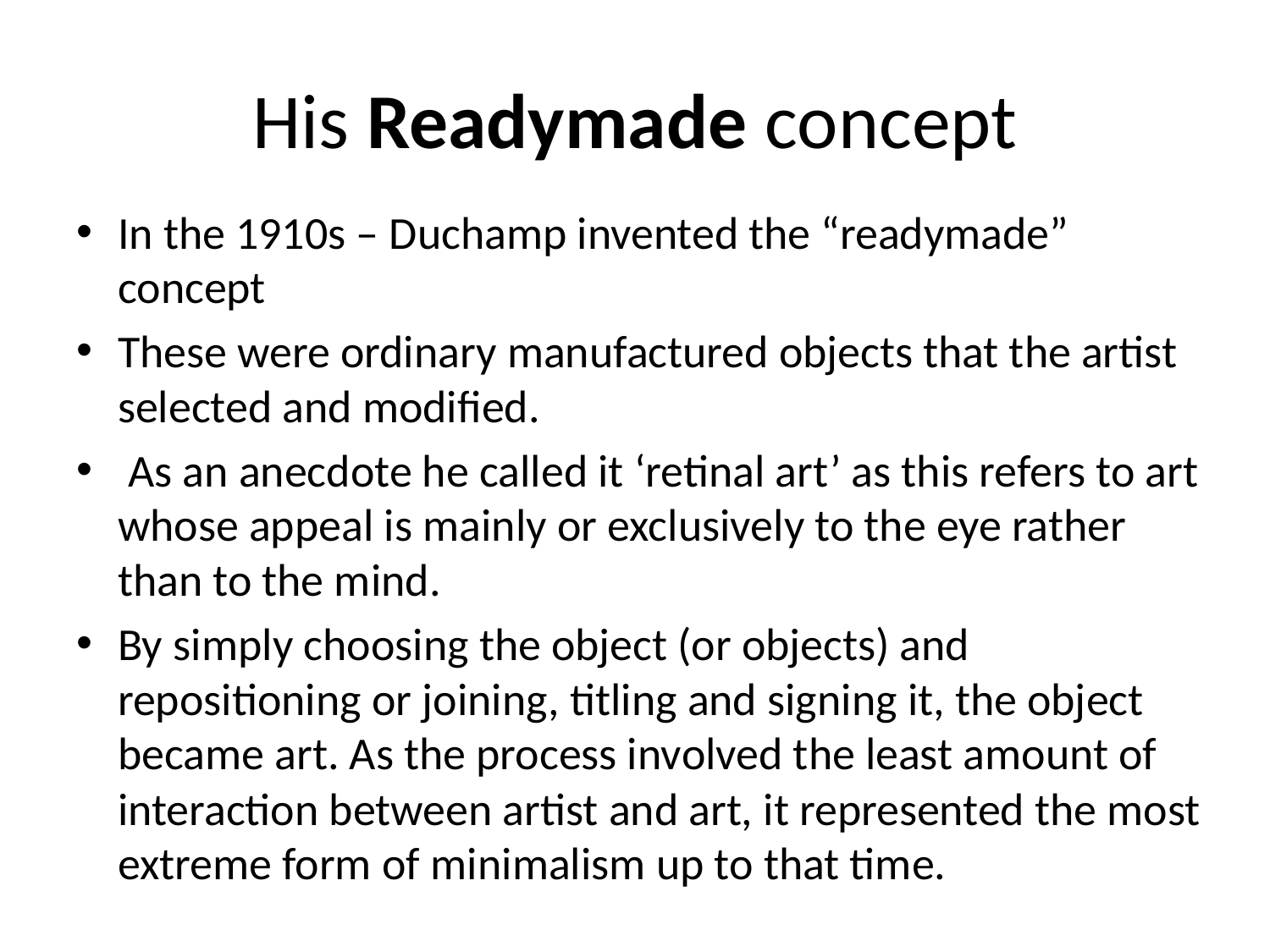

# His Readymade concept
In the 1910s – Duchamp invented the “readymade” concept
These were ordinary manufactured objects that the artist selected and modified.
 As an anecdote he called it ‘retinal art’ as this refers to art whose appeal is mainly or exclusively to the eye rather than to the mind.
By simply choosing the object (or objects) and repositioning or joining, titling and signing it, the object became art. As the process involved the least amount of interaction between artist and art, it represented the most extreme form of minimalism up to that time.